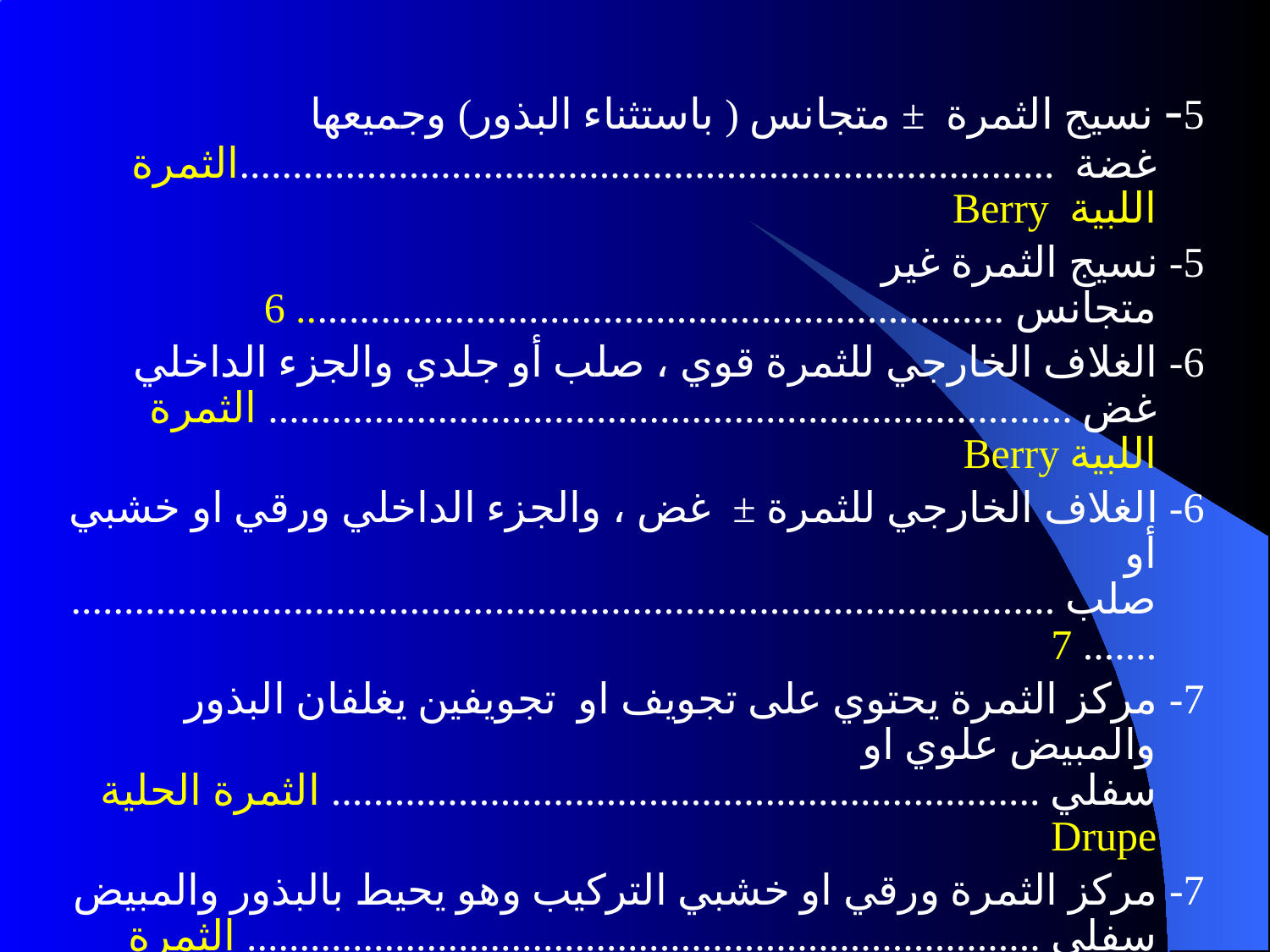

5- نسيج الثمرة  ± متجانس ( باستثناء البذور) وجميعها غضة  .............................................................................الثمرة اللبية  Berry
5- نسيج الثمرة غير متجانس ................................................................... 6
6- الغلاف الخارجي للثمرة قوي ، صلب أو جلدي والجزء الداخلي غض ............................................................................ الثمرة اللبية Berry
6- الغلاف الخارجي للثمرة ±  غض ، والجزء الداخلي ورقي او خشبي أو صلب .................................................................................................... 7
7- مركز الثمرة يحتوي على تجويف او  تجويفين يغلفان البذور والمبيض علوي او سفلي ................................................................... الثمرة الحلية Drupe
7- مركز الثمرة ورقي او خشبي التركيب وهو يحيط بالبذور والمبيض سفلي ........................................................................... الثمرة تفاحية Pome
8- الثمرة عديدة البذور ........................................... الثمرة القرنية غير المتفتحة
8- الثمرة عادة وحيد البذرة ...................................................................... 9
9-الثمرة  مجنحة ..................................................... الثمرة الجناحية Samara